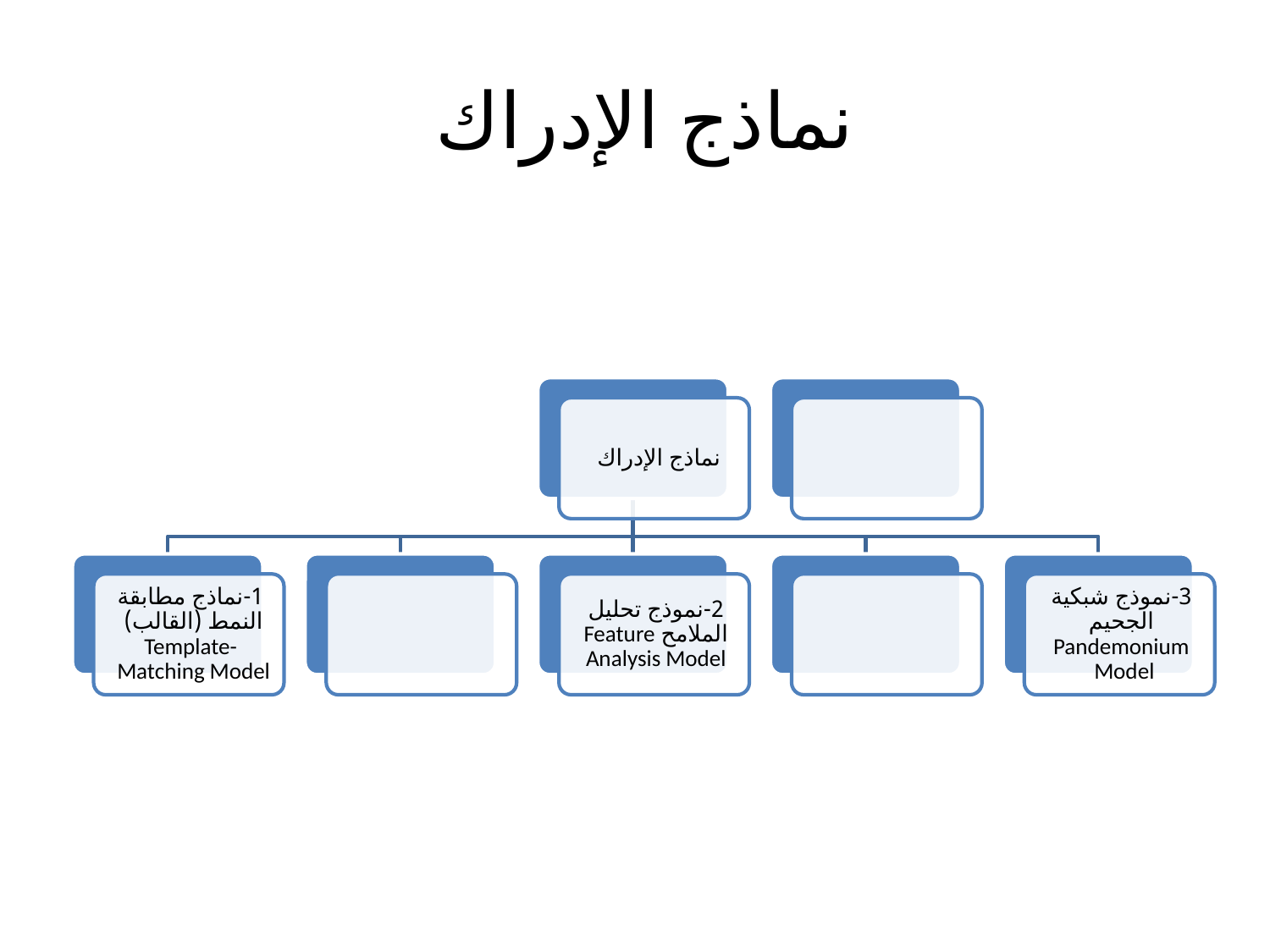

# نماذج الإدراك
نماذج الإدراك
1-نماذج مطابقة النمط (القالب)  Template-Matching Model

2-نموذج تحليل الملامح Feature Analysis Model

3-نموذج شبكية الجحيم Pandemonium Model